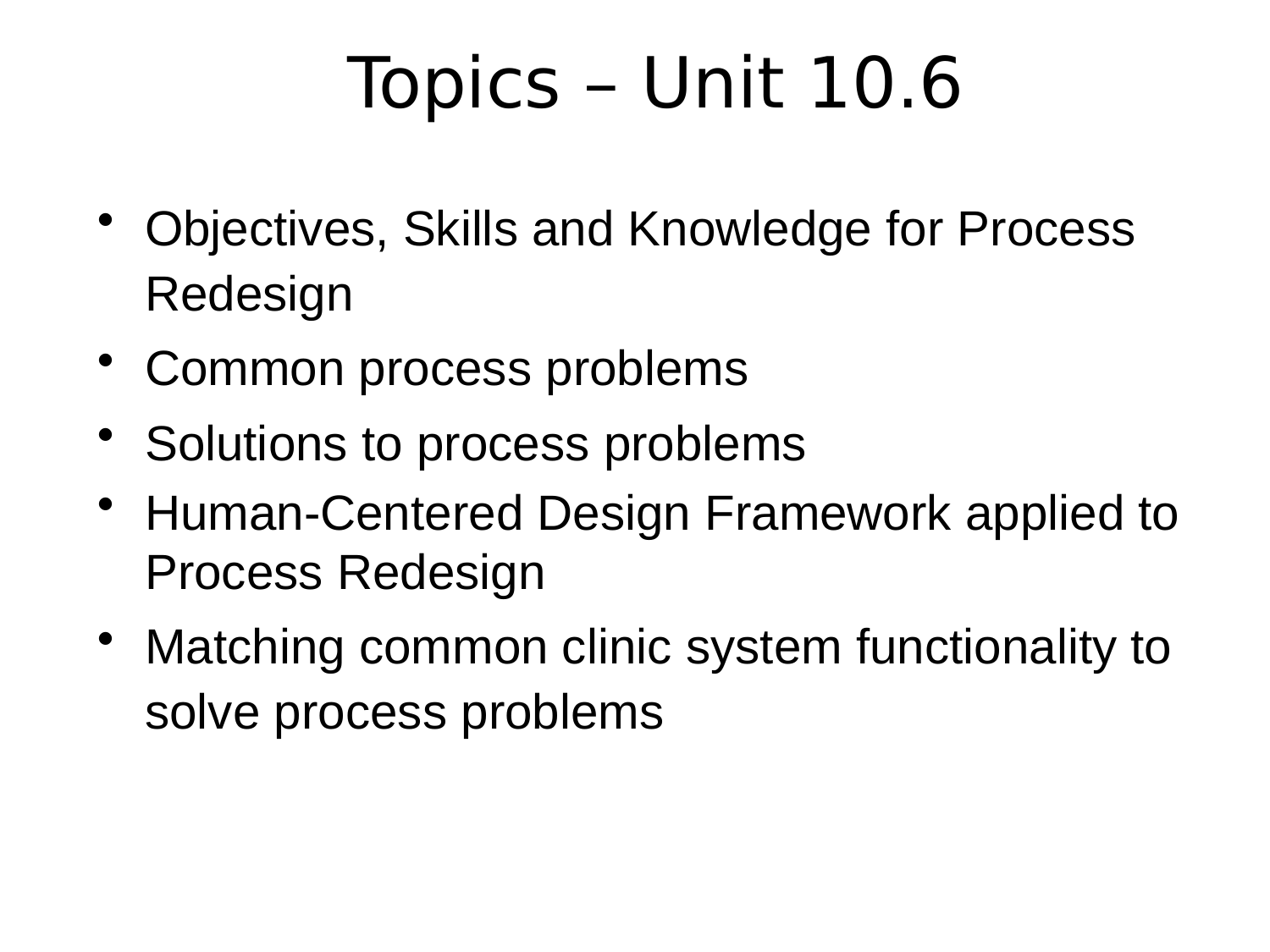

# Topics – Unit 10.6
Objectives, Skills and Knowledge for Process Redesign
Common process problems
Solutions to process problems
Human-Centered Design Framework applied to Process Redesign
Matching common clinic system functionality to solve process problems